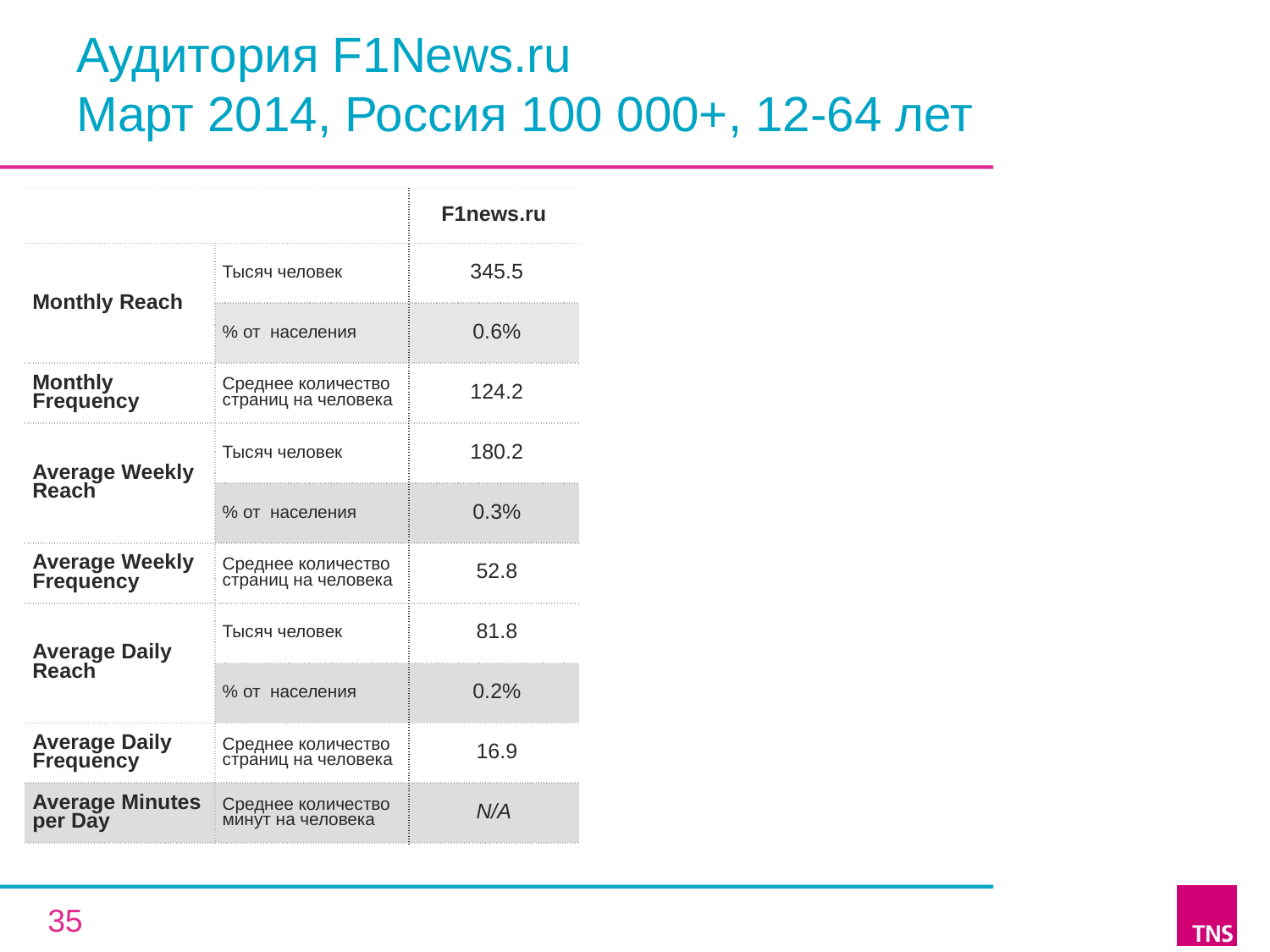

# Аудитория F1News.ru Март 2014, Россия 100 000+, 12-64 лет
|  |  | F1news.ru |
| --- | --- | --- |
| Monthly Reach | Тысяч человек | 345.5 |
|  | % от населения | 0.6% |
| Monthly Frequency | Среднее количество страниц на человека | 124.2 |
| Average Weekly Reach | Тысяч человек | 180.2 |
|  | % от населения | 0.3% |
| Average Weekly Frequency | Среднее количество страниц на человека | 52.8 |
| Average Daily Reach | Тысяч человек | 81.8 |
|  | % от населения | 0.2% |
| Average Daily Frequency | Среднее количество страниц на человека | 16.9 |
| Average Minutes per Day | Среднее количество минут на человека | N/A |

35